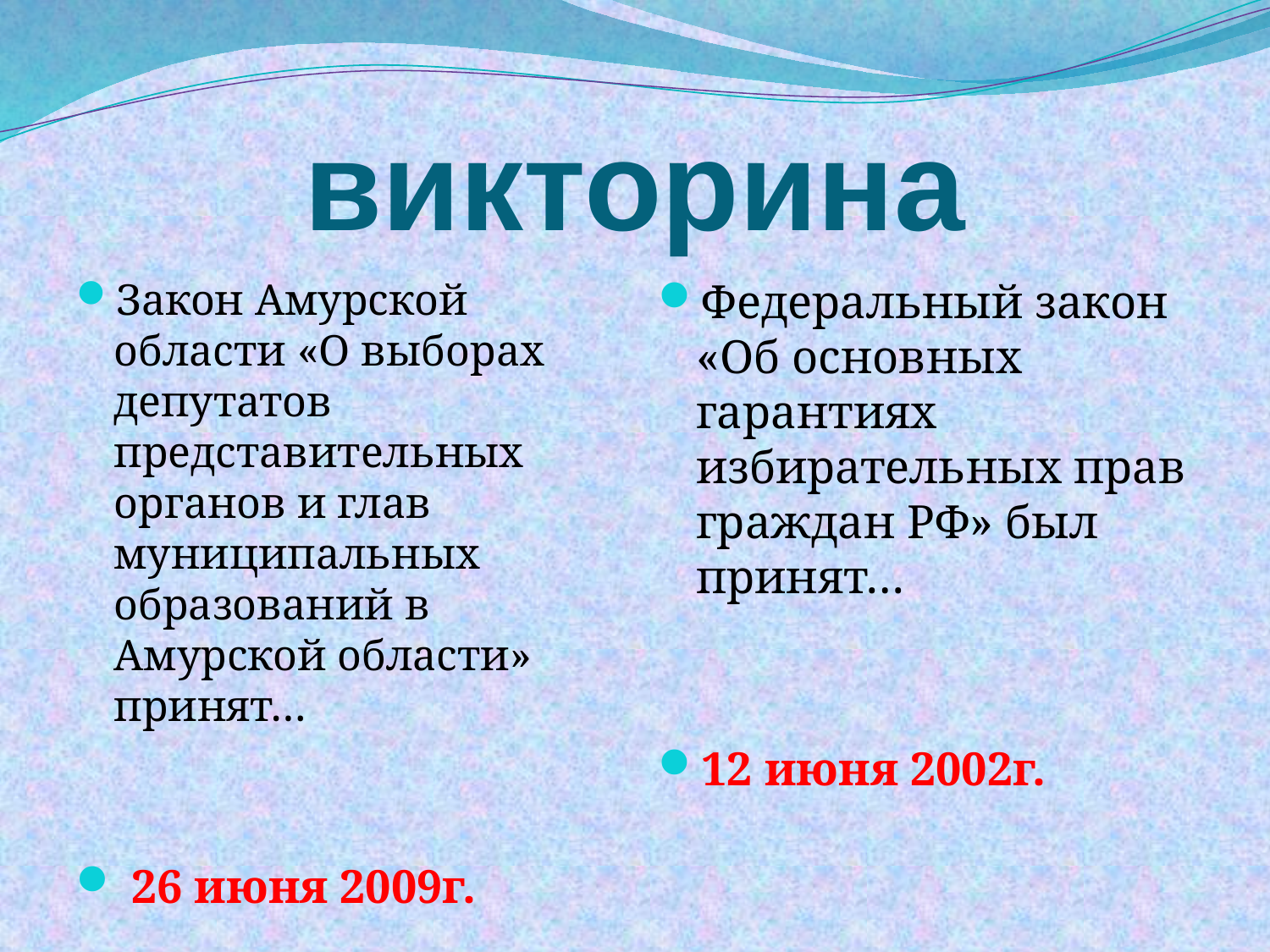

# викторина
Закон Амурской области «О выборах депутатов представительных органов и глав муниципальных образований в Амурской области» принят…

 26 июня 2009г.

Федеральный закон «Об основных гарантиях избирательных прав граждан РФ» был принят…

12 июня 2002г.